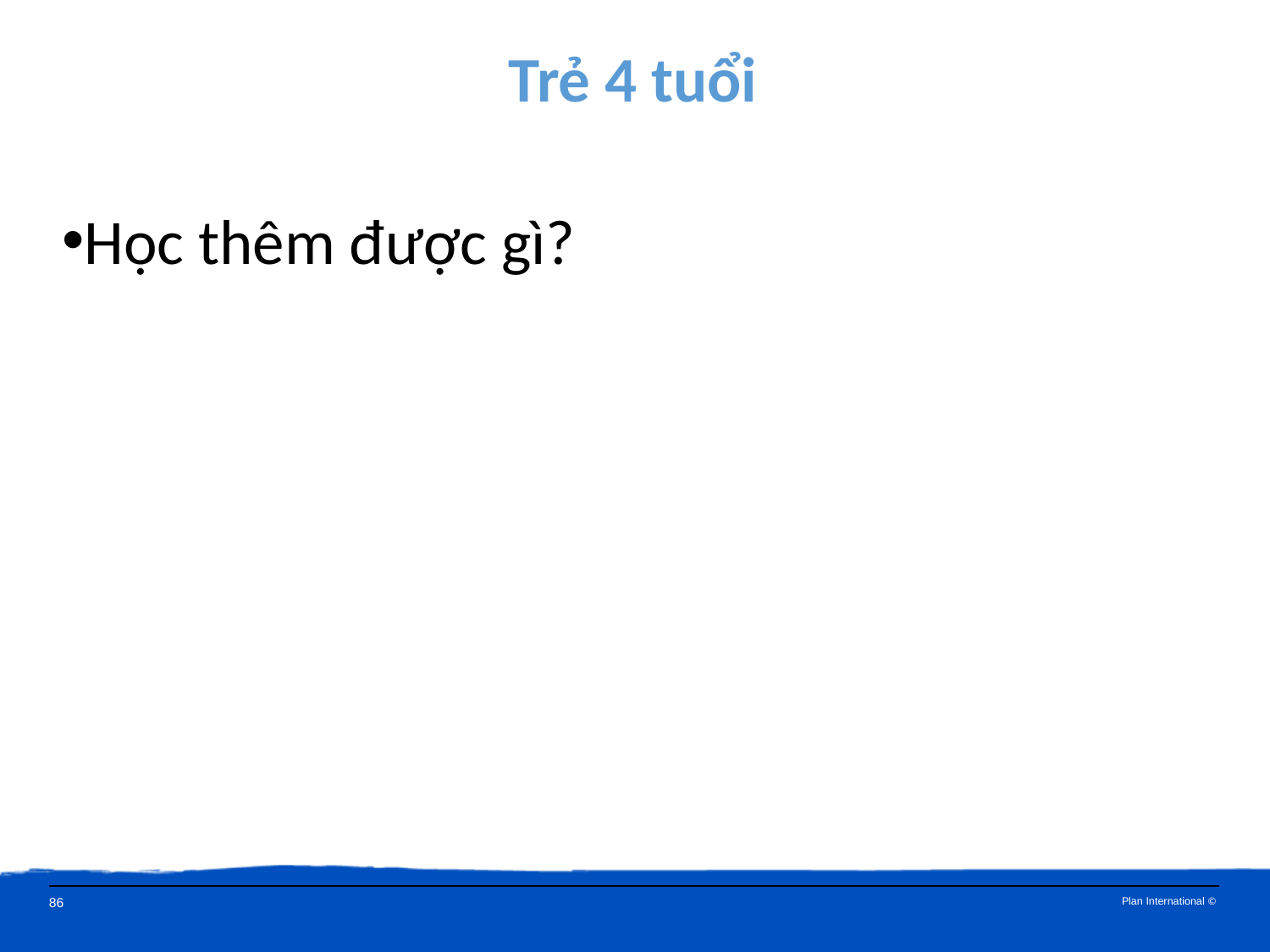

Trẻ 4 tuổi
Học thêm được gì?
86